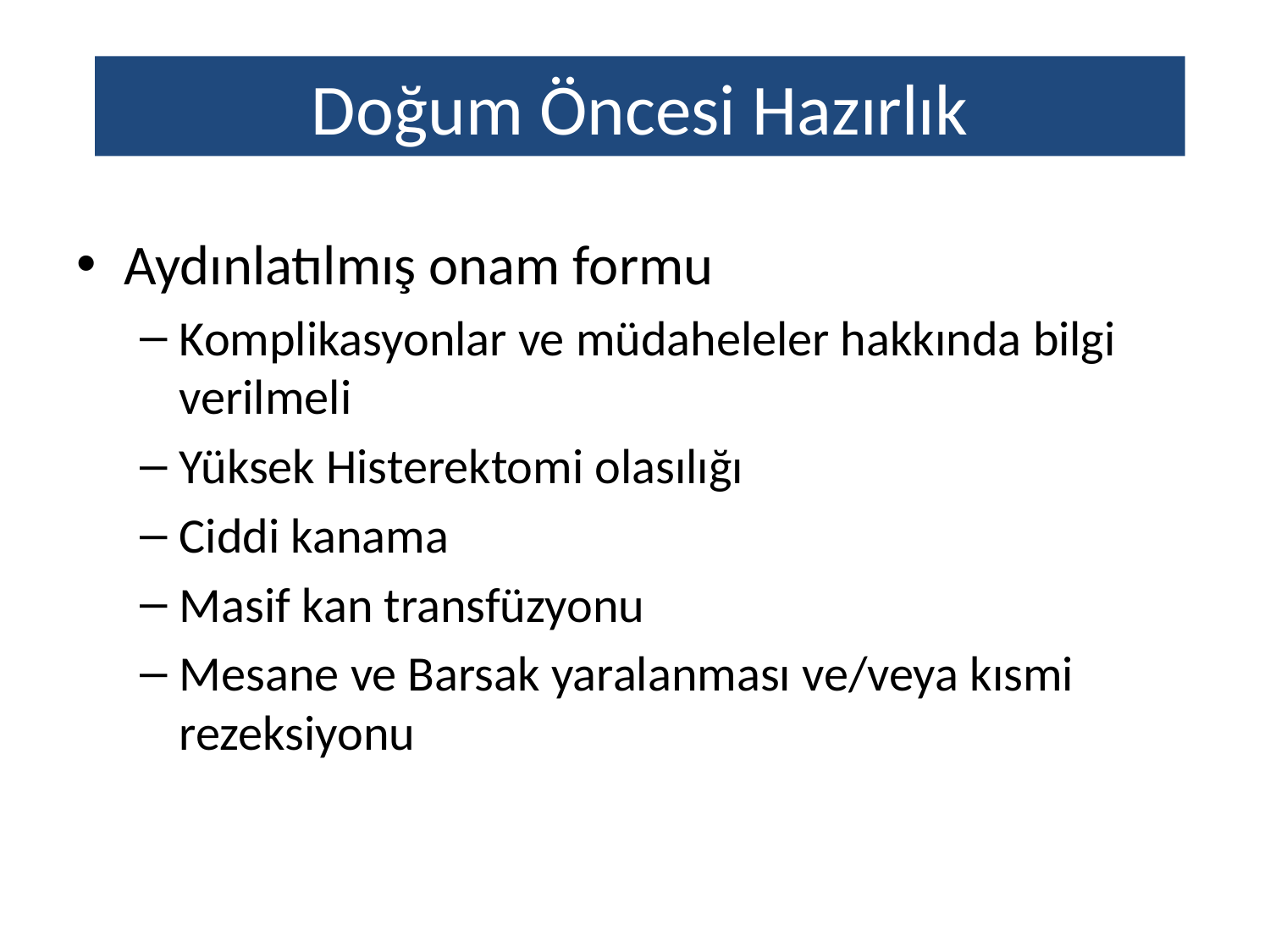

# Doğum Öncesi Hazırlık
Aydınlatılmış onam formu
Komplikasyonlar ve müdaheleler hakkında bilgi verilmeli
Yüksek Histerektomi olasılığı
Ciddi kanama
Masif kan transfüzyonu
Mesane ve Barsak yaralanması ve/veya kısmi rezeksiyonu